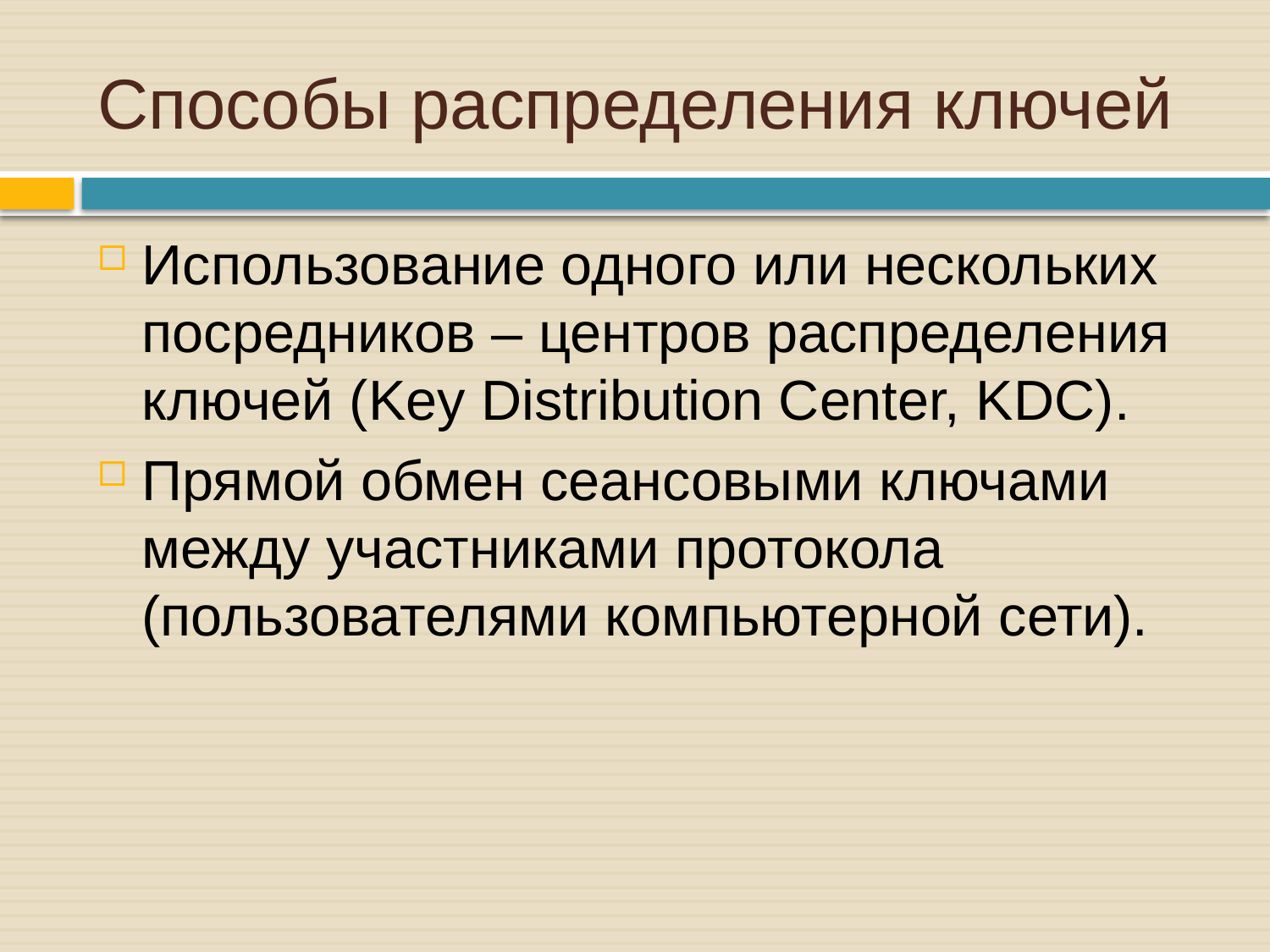

# Способы распределения ключей
Использование одного или нескольких посредников – центров распределения ключей (Key Distribution Center, KDC).
Прямой обмен сеансовыми ключами между участниками протокола (пользователями компьютерной сети).